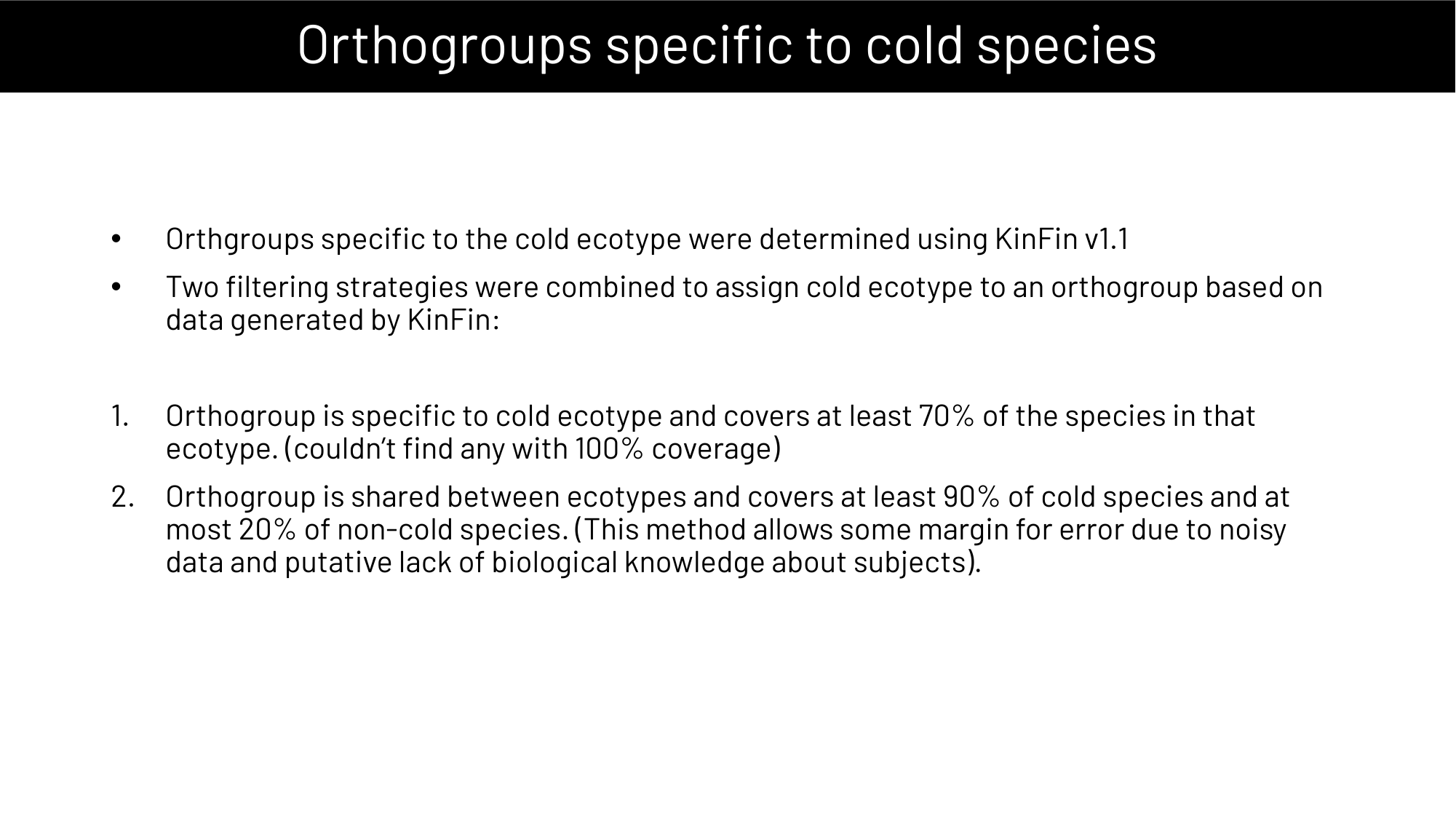

# Orthogroups specific to cold species
Orthgroups specific to the cold ecotype were determined using KinFin v1.1
Two filtering strategies were combined to assign cold ecotype to an orthogroup based on data generated by KinFin:

Orthogroup is specific to cold ecotype and covers at least 70% of the species in that ecotype. (couldn’t find any with 100% coverage)
Orthogroup is shared between ecotypes and covers at least 90% of cold species and at most 20% of non-cold species. (This method allows some margin for error due to noisy data and putative lack of biological knowledge about subjects).